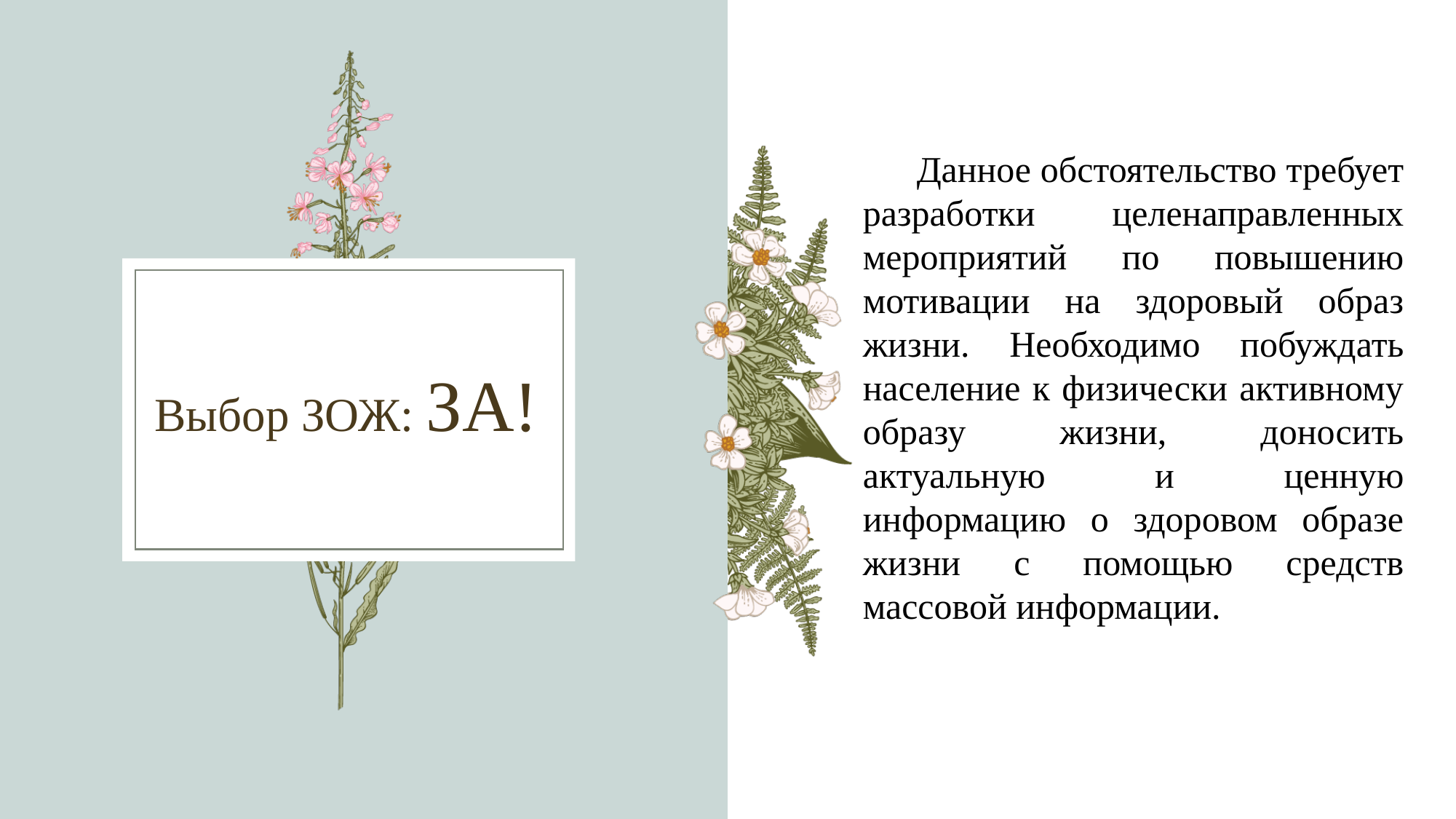

Данное обстоятельство требует разработки целенаправленных мероприятий по повышению мотивации на здоровый образ жизни. Необходимо побуждать население к физически активному образу жизни, доносить актуальную и ценную информацию о здоровом образе жизни с помощью средств массовой информации.

# Выбор ЗОЖ: ЗА!